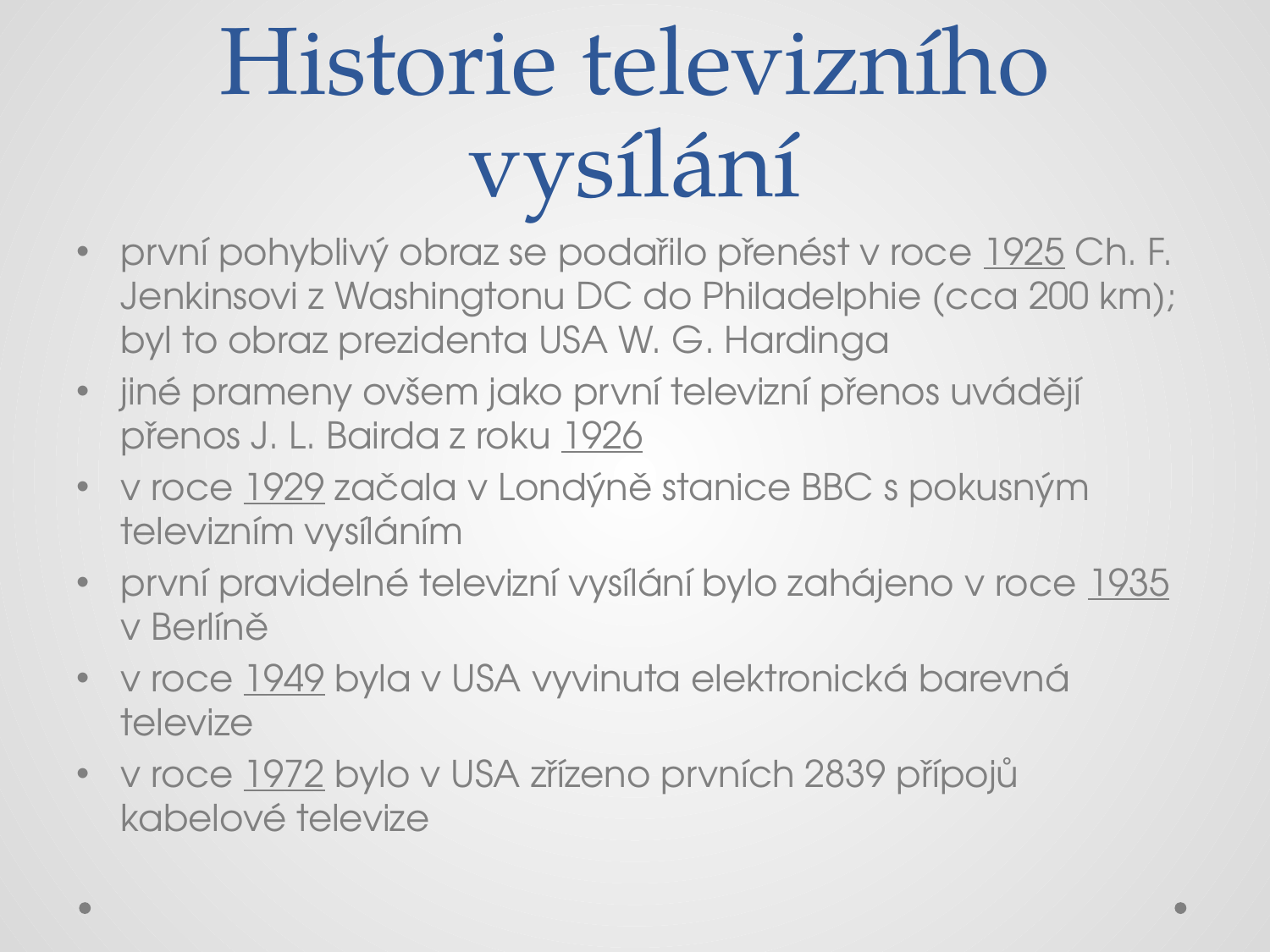

# Historie televizního vysílání
první pohyblivý obraz se podařilo přenést v roce 1925 Ch. F. Jenkinsovi z Washingtonu DC do Philadelphie (cca 200 km); byl to obraz prezidenta USA W. G. Hardinga
jiné prameny ovšem jako první televizní přenos uvádějí přenos J. L. Bairda z roku 1926
v roce 1929 začala v Londýně stanice BBC s pokusným televizním vysíláním
první pravidelné televizní vysílání bylo zahájeno v roce 1935 v Berlíně
v roce 1949 byla v USA vyvinuta elektronická barevná televize
v roce 1972 bylo v USA zřízeno prvních 2839 přípojů kabelové televize